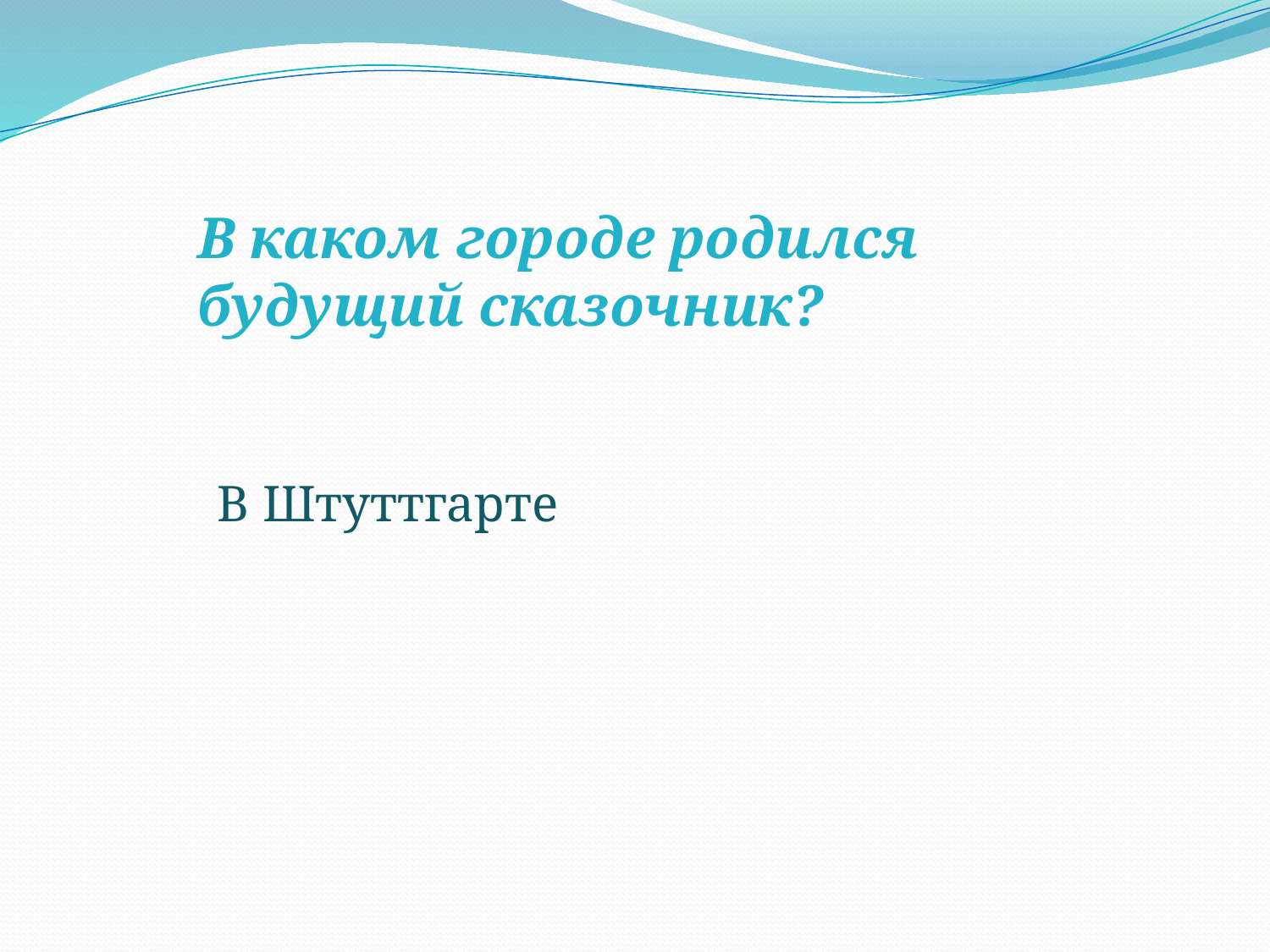

В каком городе родился будущий сказочник?
В Штуттгарте